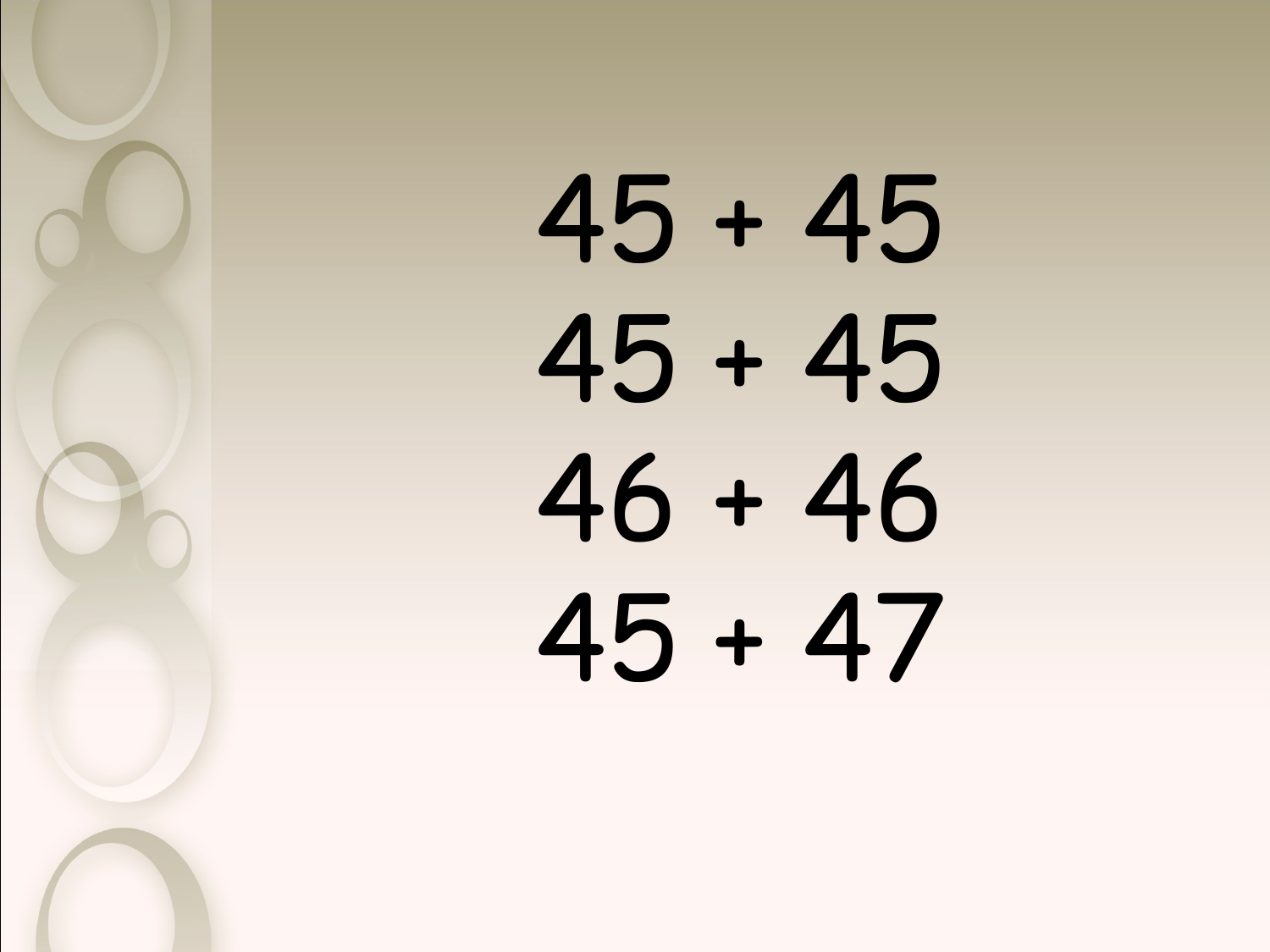

45 + 45
45 + 45
46 + 46
45 + 47